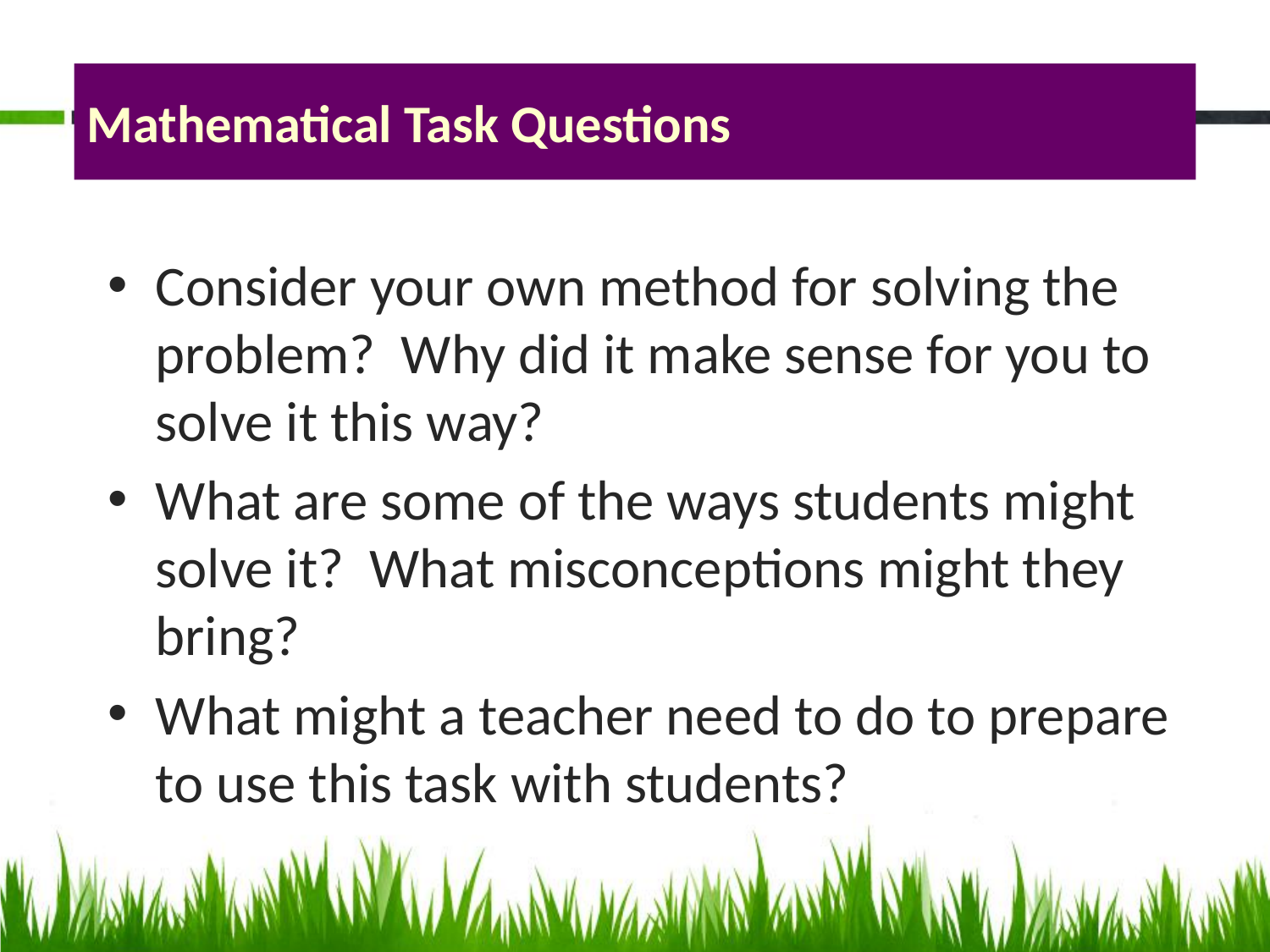

# Mathematical Task Questions
Consider your own method for solving the problem?  Why did it make sense for you to solve it this way?
What are some of the ways students might solve it?  What misconceptions might they bring?
What might a teacher need to do to prepare to use this task with students?